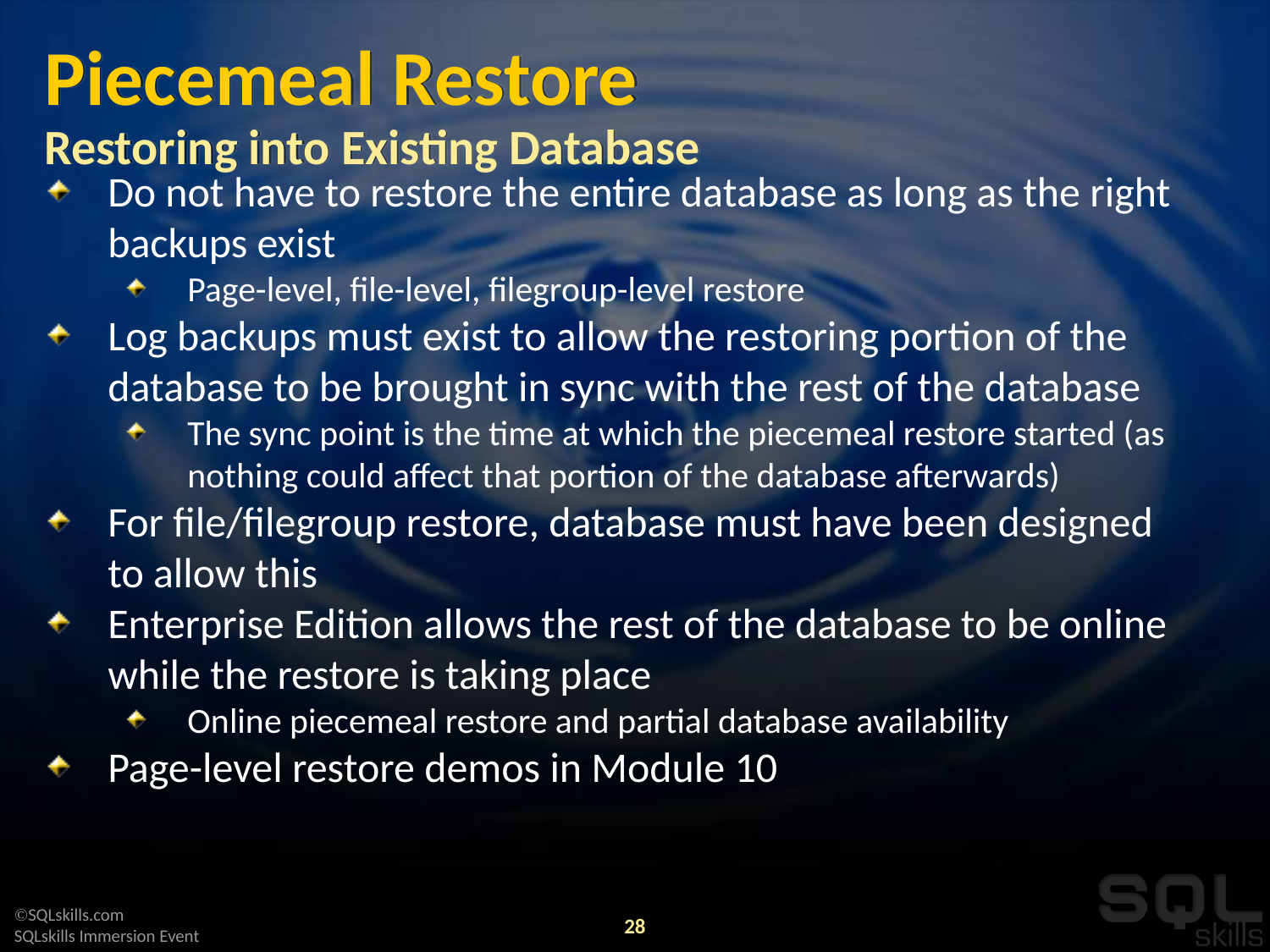

# Piecemeal Restore Restoring into Existing Database
Do not have to restore the entire database as long as the right backups exist
Page-level, file-level, filegroup-level restore
Log backups must exist to allow the restoring portion of the database to be brought in sync with the rest of the database
The sync point is the time at which the piecemeal restore started (as nothing could affect that portion of the database afterwards)
For file/filegroup restore, database must have been designed to allow this
Enterprise Edition allows the rest of the database to be online while the restore is taking place
Online piecemeal restore and partial database availability
Page-level restore demos in Module 10
28